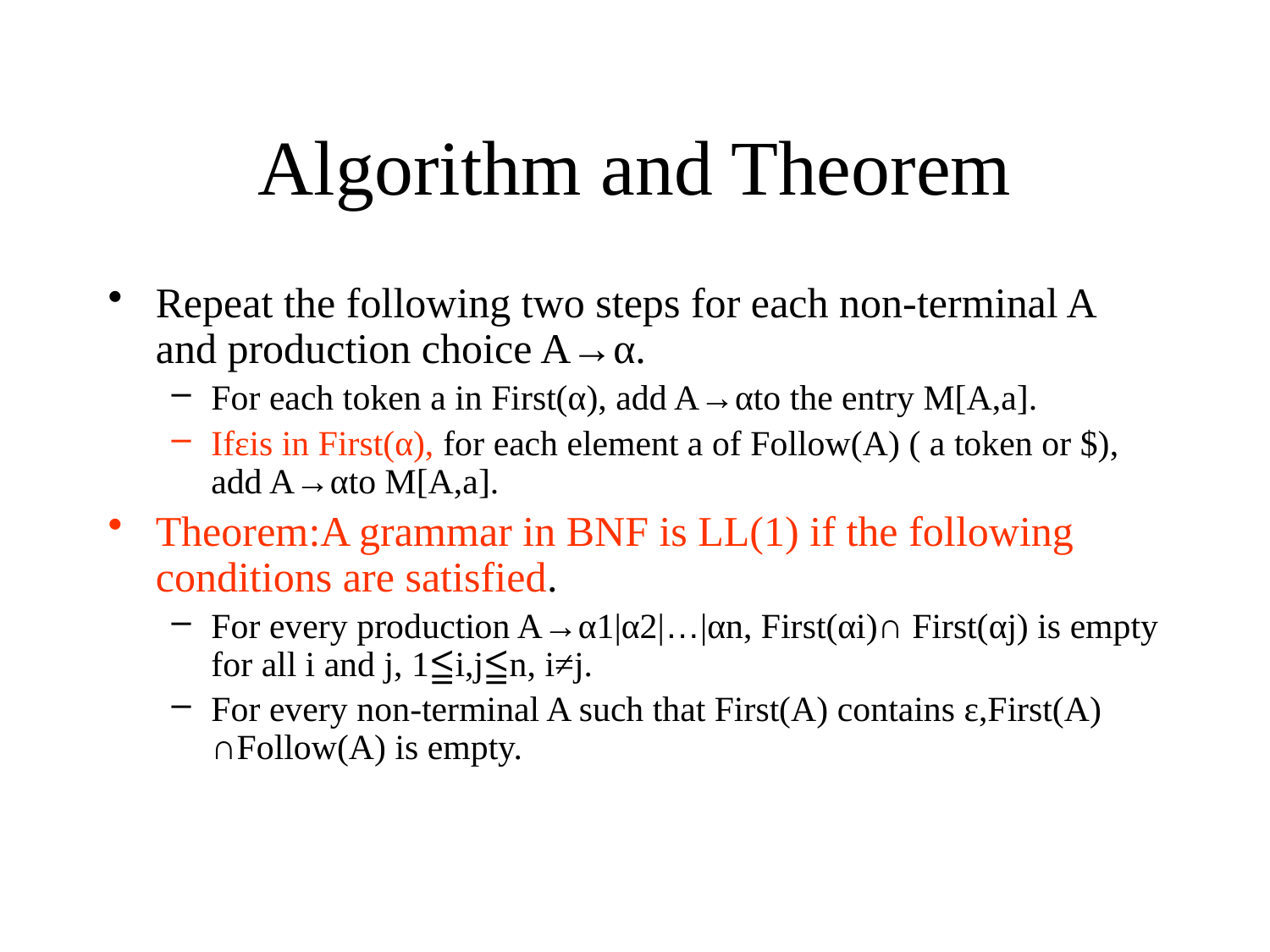

# Algorithm and Theorem
Repeat the following two steps for each non-terminal A and production choice A→α.
For each token a in First(α), add A→αto the entry M[A,a].
Ifεis in First(α), for each element a of Follow(A) ( a token or $), add A→αto M[A,a].
Theorem:A grammar in BNF is LL(1) if the following conditions are satisfied.
For every production A→α1|α2|…|αn, First(αi)∩ First(αj) is empty for all i and j, 1≦i,j≦n, i≠j.
For every non-terminal A such that First(A) contains ε,First(A) ∩Follow(A) is empty.